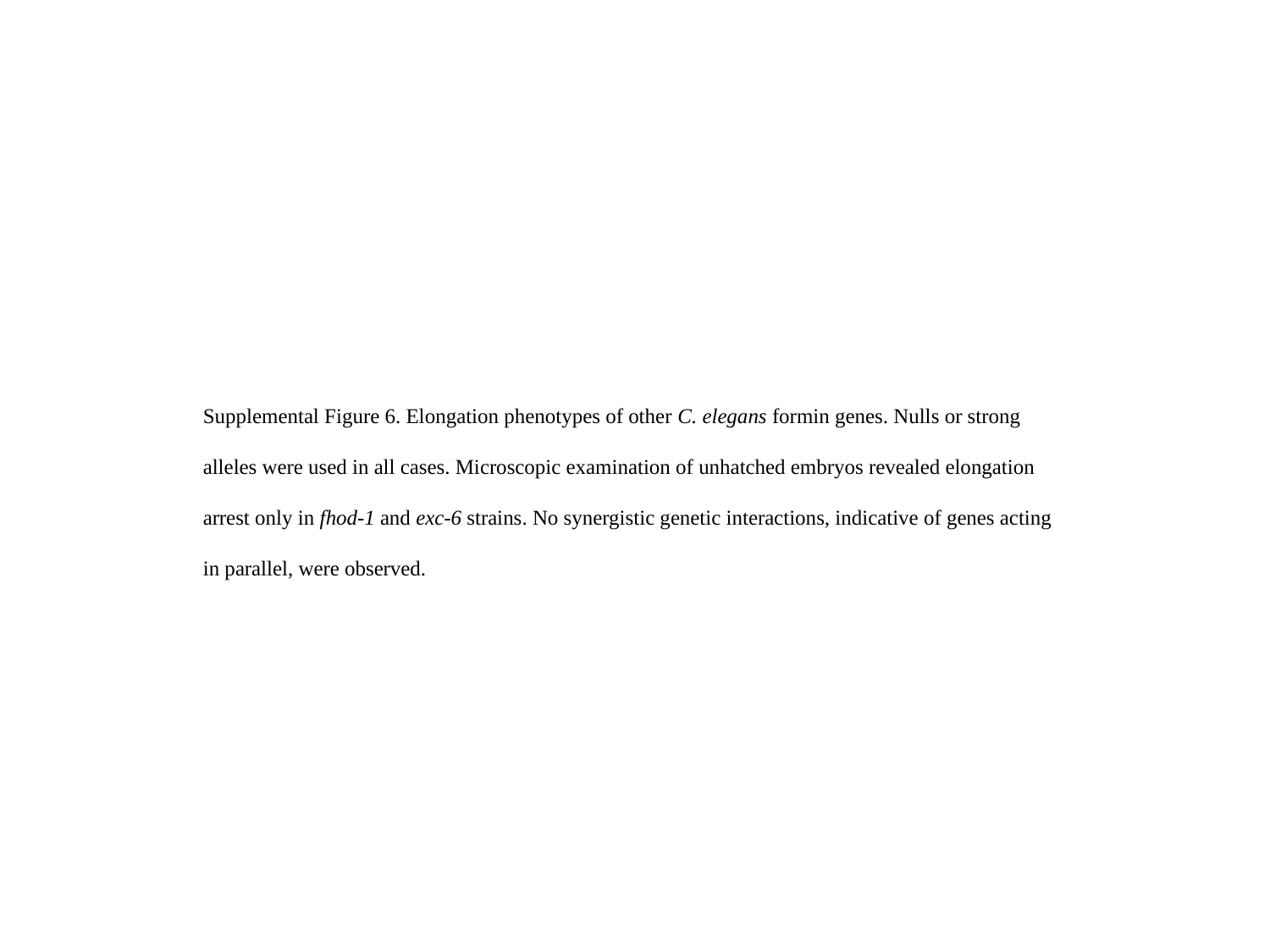

Supplemental Figure 6. Elongation phenotypes of other C. elegans formin genes. Nulls or strong alleles were used in all cases. Microscopic examination of unhatched embryos revealed elongation arrest only in fhod-1 and exc-6 strains. No synergistic genetic interactions, indicative of genes acting in parallel, were observed.